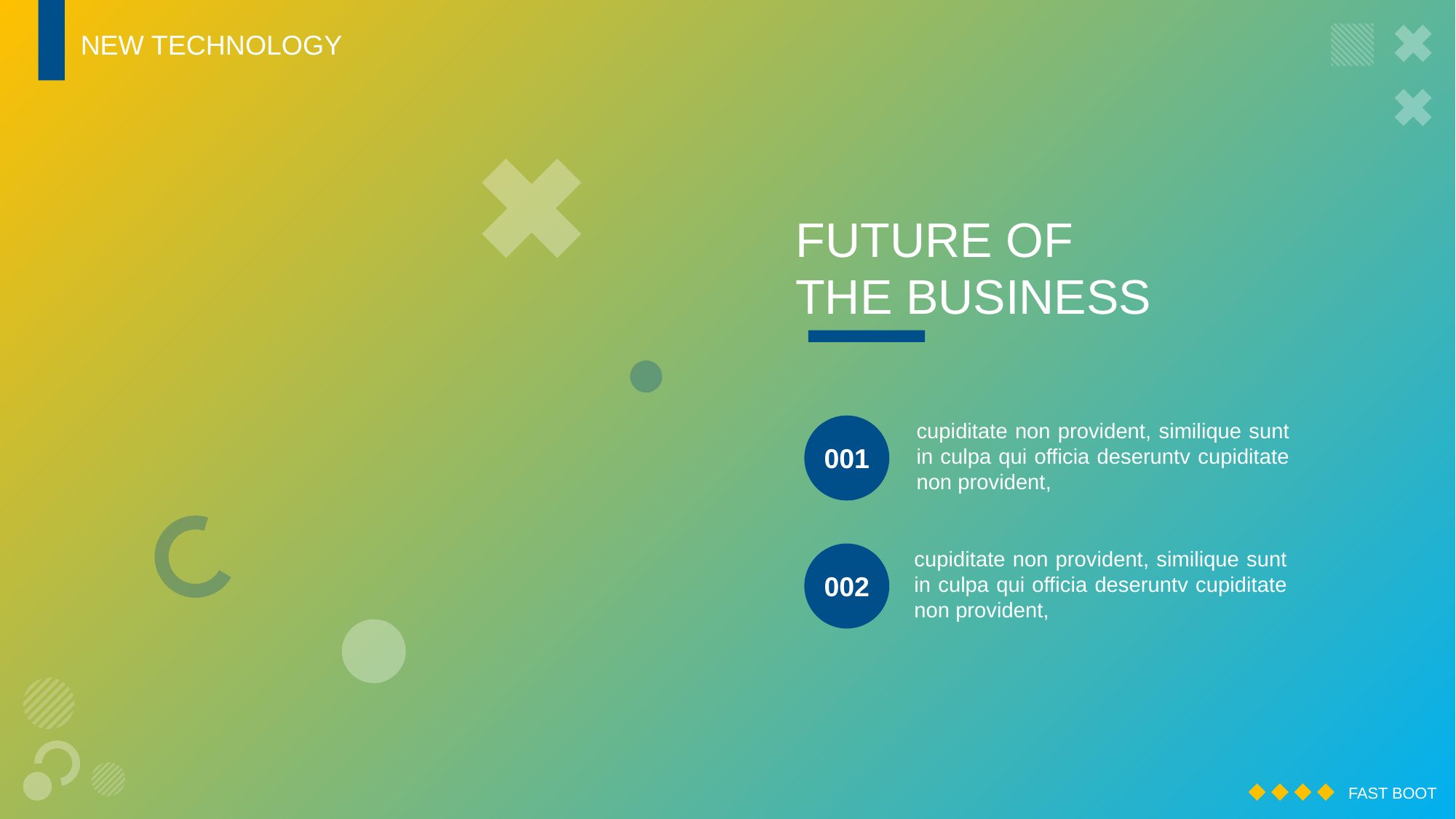

NEW TECHNOLOGY

FUTURE OF
THE BUSINESS

cupiditate non provident, similique sunt in culpa qui officia deseruntv cupiditate non provident,

001

cupiditate non provident, similique sunt in culpa qui officia deseruntv cupiditate non provident,

002

FAST BOOT